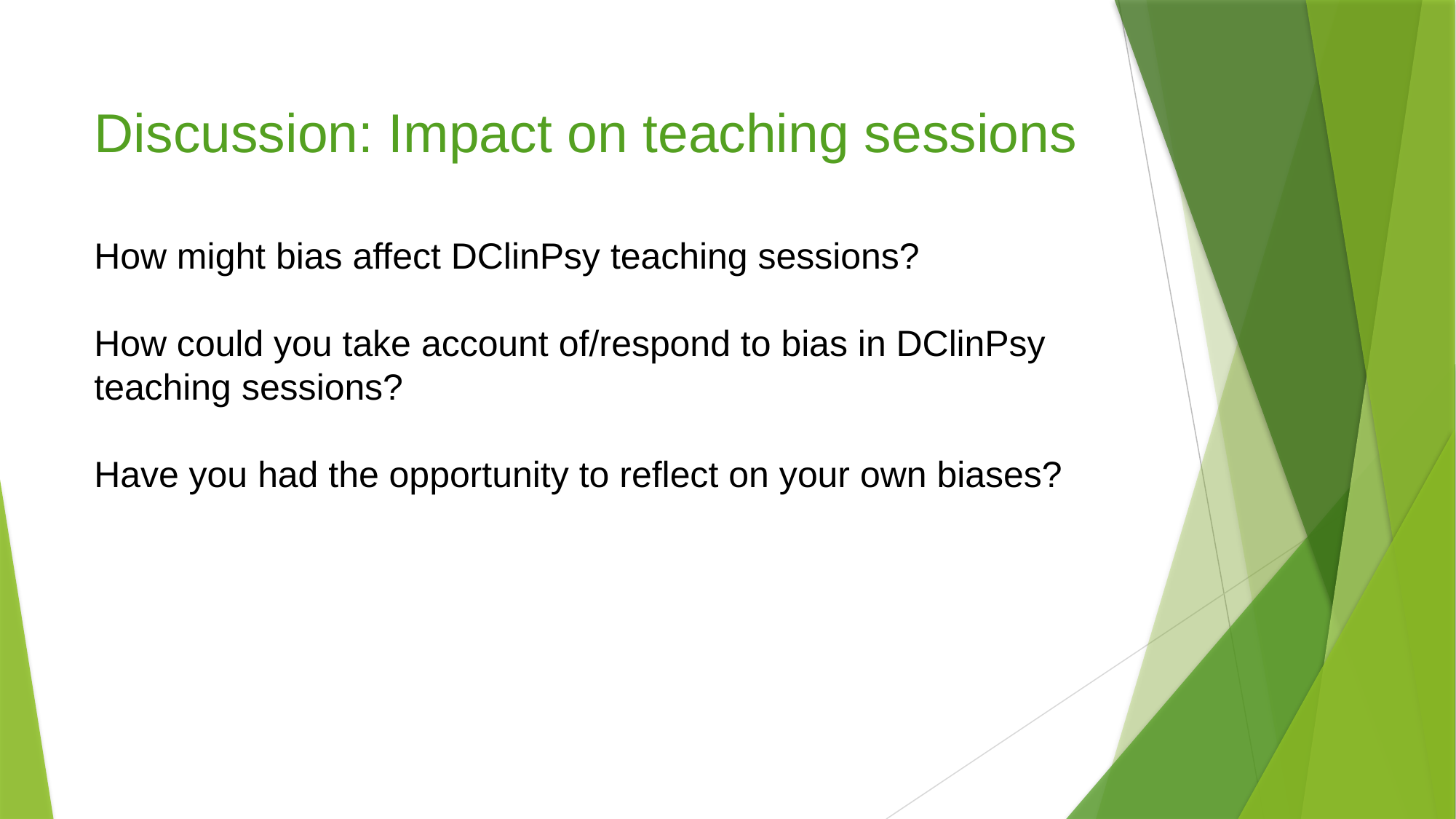

# Discussion: Impact on teaching sessions
How might bias affect DClinPsy teaching sessions?

How could you take account of/respond to bias in DClinPsy teaching sessions?

Have you had the opportunity to reflect on your own biases?